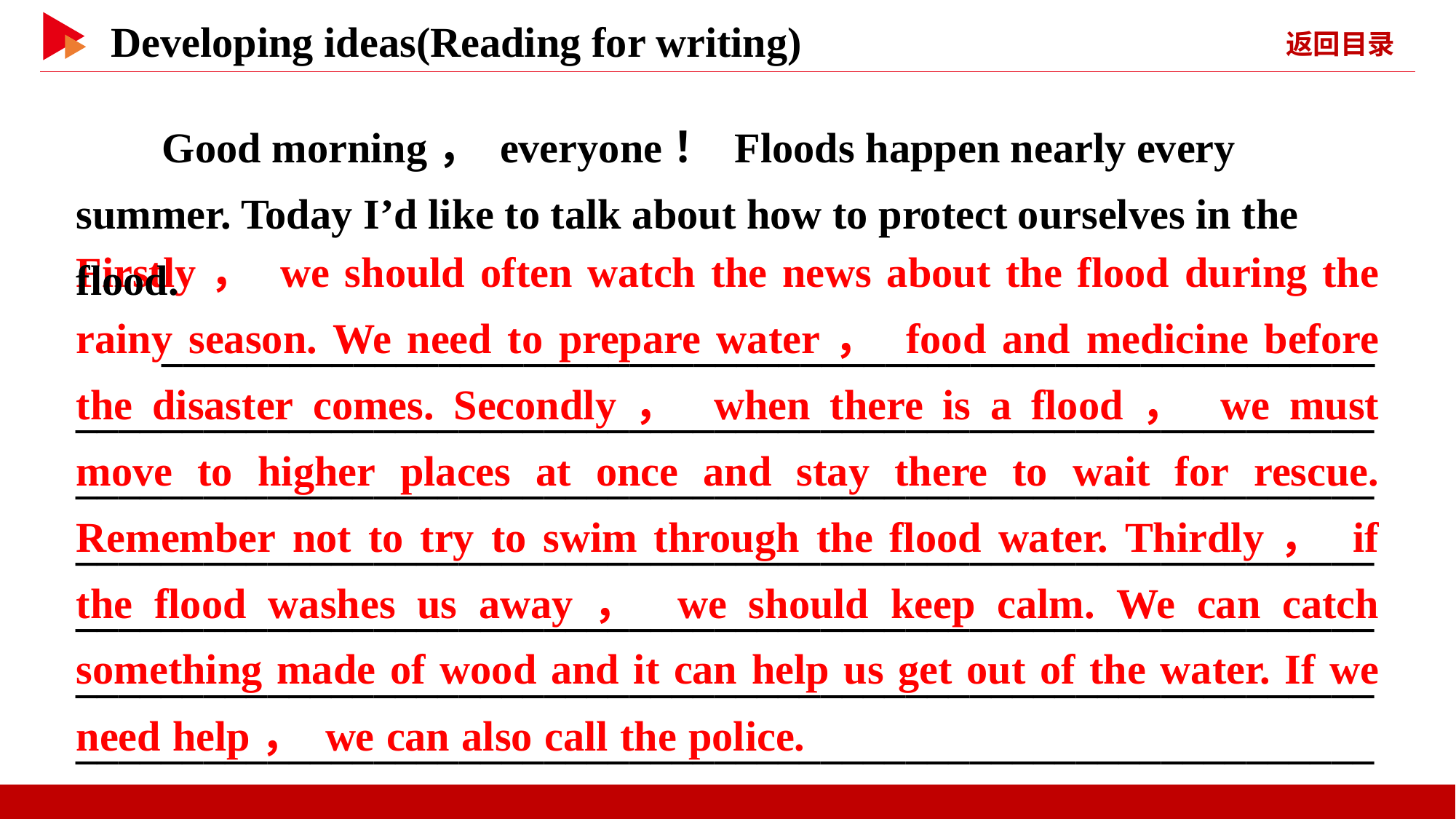

Good morning， everyone！ Floods happen nearly every summer. Today I’d like to talk about how to protect ourselves in the flood.
_______________________________________________________________________________________________________________________________________________________________________________________________________________________________________________________________________________________________________________________________________________________________________________________________________________________________________________________________________________________________________
Firstly， we should often watch the news about the flood during the rainy season. We need to prepare water， food and medicine before the disaster comes. Secondly， when there is a flood， we must move to higher places at once and stay there to wait for rescue. Remember not to try to swim through the flood water. Thirdly， if the flood washes us away， we should keep calm. We can catch something made of wood and it can help us get out of the water. If we need help， we can also call the police.